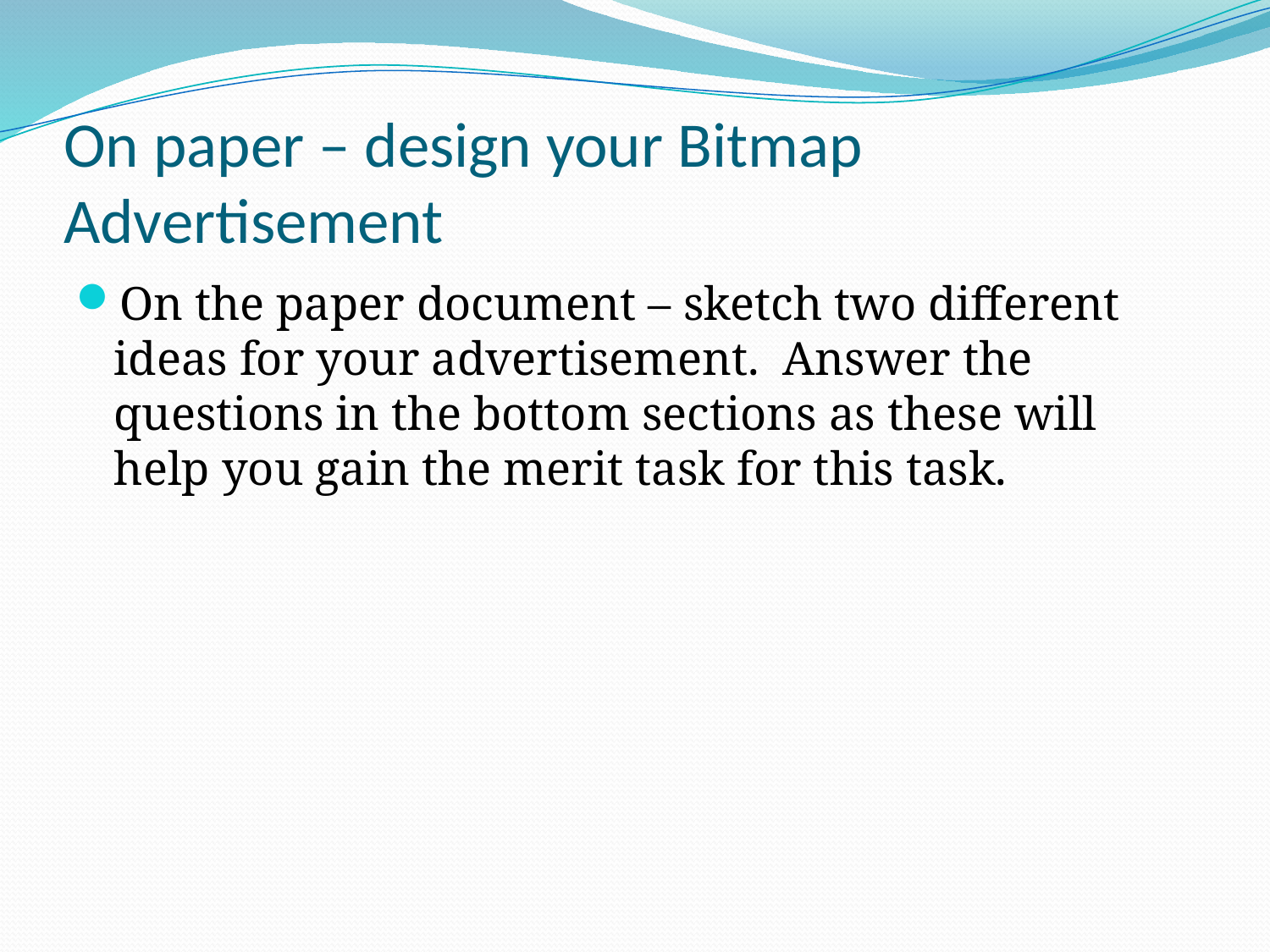

# On paper – design your Bitmap Advertisement
On the paper document – sketch two different ideas for your advertisement.  Answer the questions in the bottom sections as these will help you gain the merit task for this task.